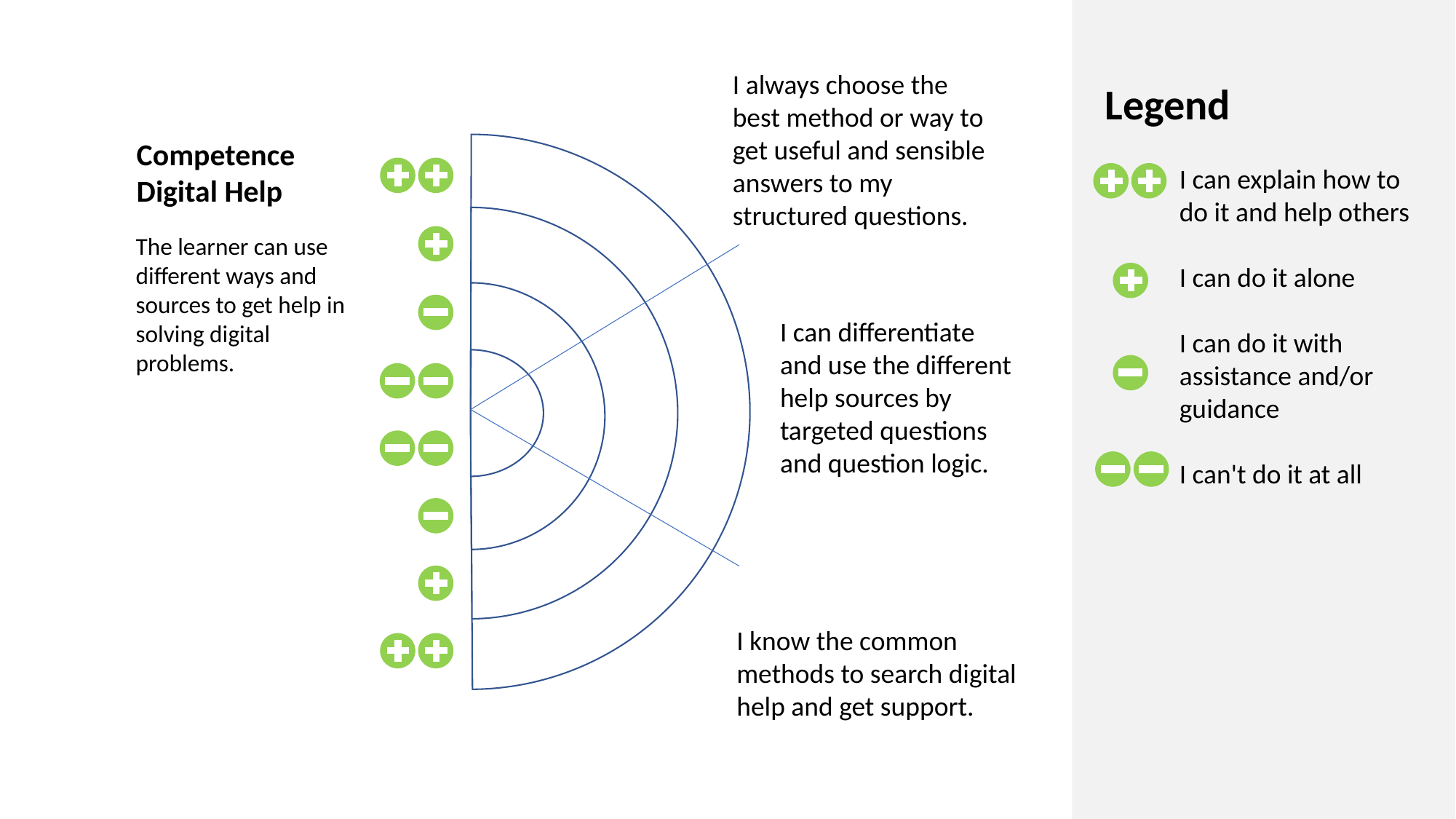

I always choose the best method or way to get useful and sensible answers to my structured questions.
Legend

	I can explain how to do it and help others

	I can do it alone

	I can do it with assistance and/or guidance

	I can't do it at all

Competence Digital Help

The learner can use different ways and sources to get help in solving digital problems.

I can differentiate and use the different help sources by targeted questions and question logic.

I know the common methods to search digital help and get support.